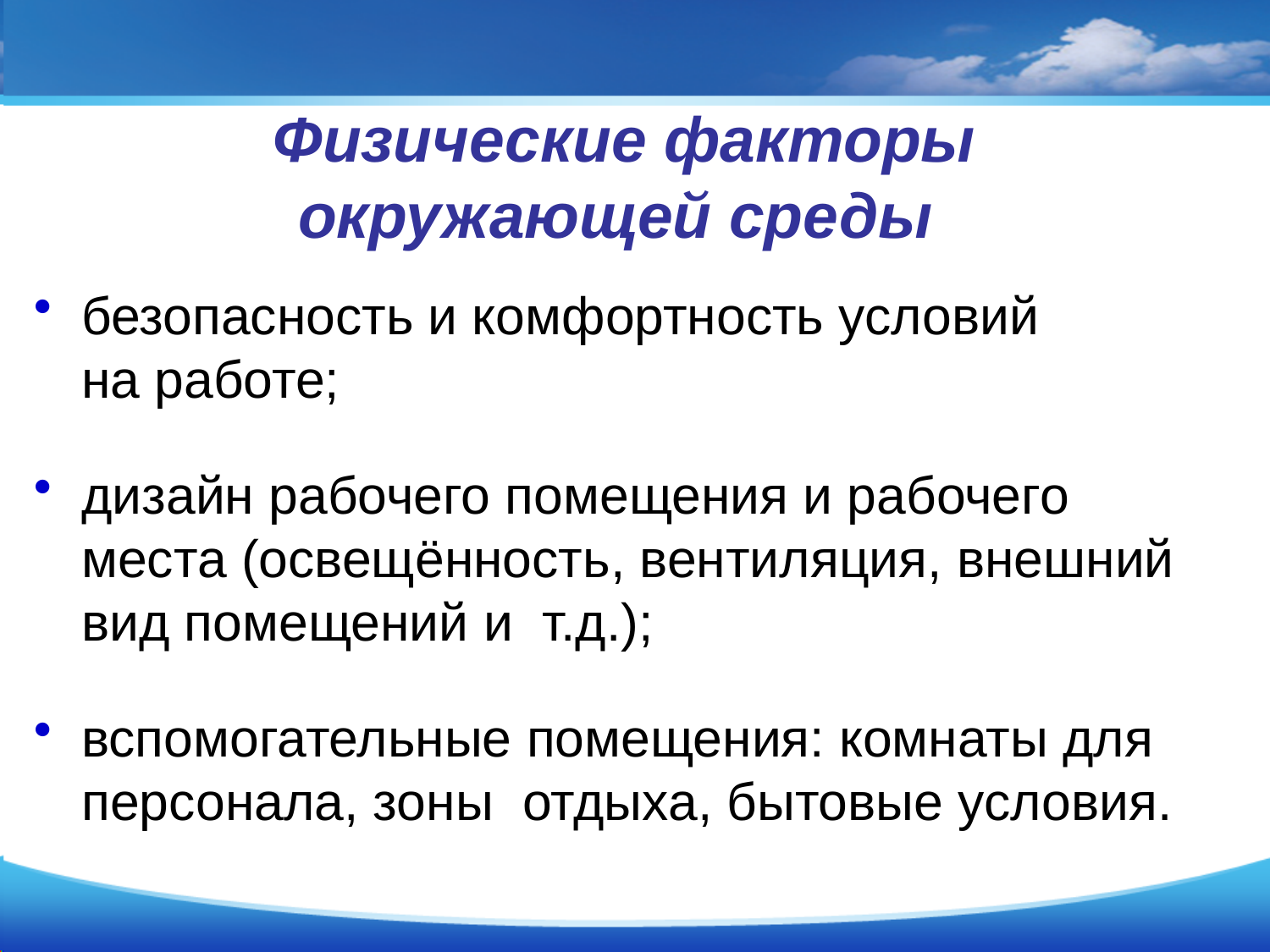

# Физические факторы окружающей среды
безопасность и комфортность условий             на работе;
дизайн рабочего помещения и рабочего места (освещённость, вентиляция, внешний вид помещений и  т.д.);
вспомогательные помещения: комнаты для персонала, зоны  отдыха, бытовые условия.